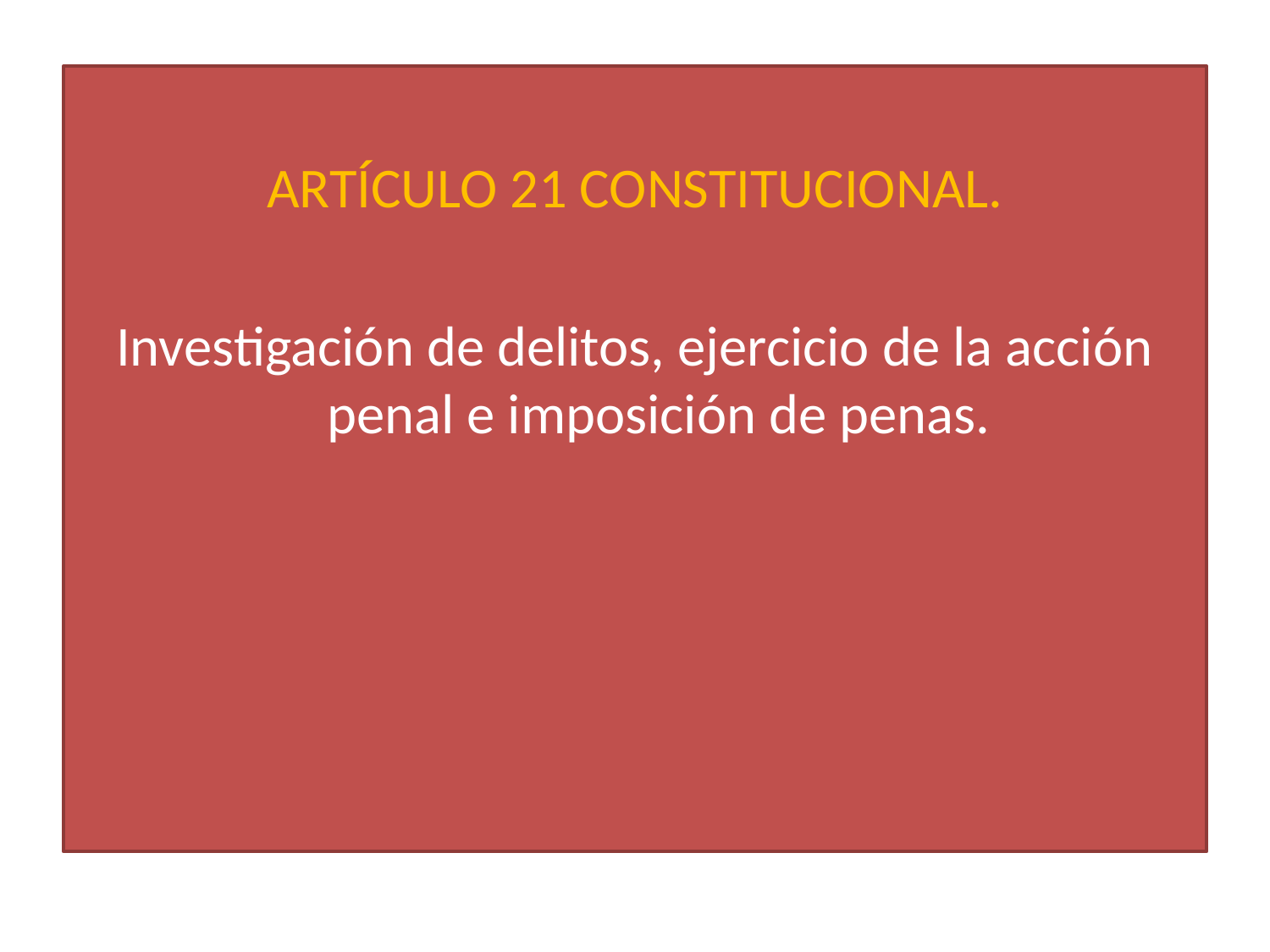

ARTÍCULO 21 CONSTITUCIONAL.

Investigación de delitos, ejercicio de la acción penal e imposición de penas.